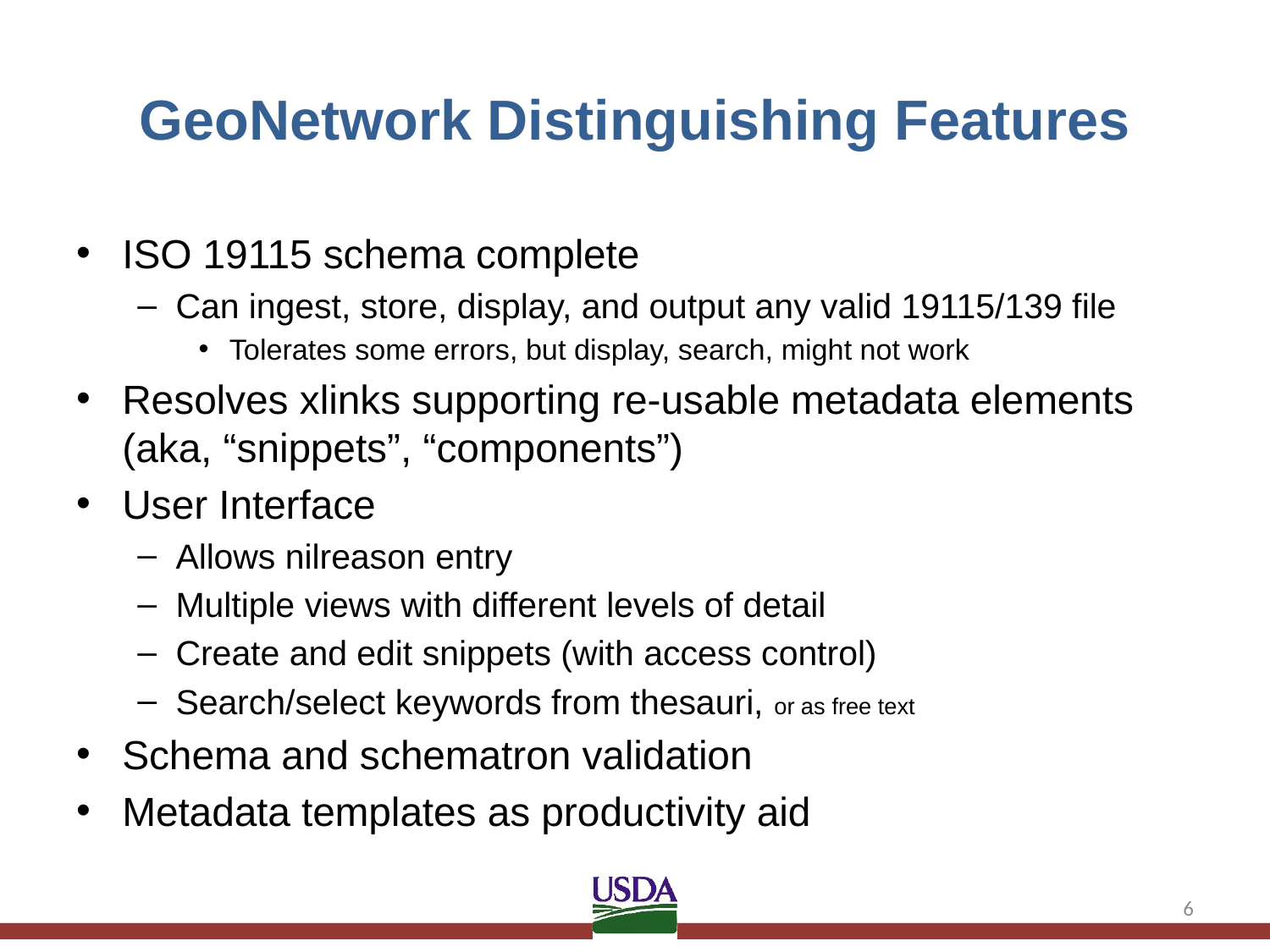

# GeoNetwork Distinguishing Features
ISO 19115 schema complete
Can ingest, store, display, and output any valid 19115/139 file
Tolerates some errors, but display, search, might not work
Resolves xlinks supporting re-usable metadata elements (aka, “snippets”, “components”)
User Interface
Allows nilreason entry
Multiple views with different levels of detail
Create and edit snippets (with access control)
Search/select keywords from thesauri, or as free text
Schema and schematron validation
Metadata templates as productivity aid

6